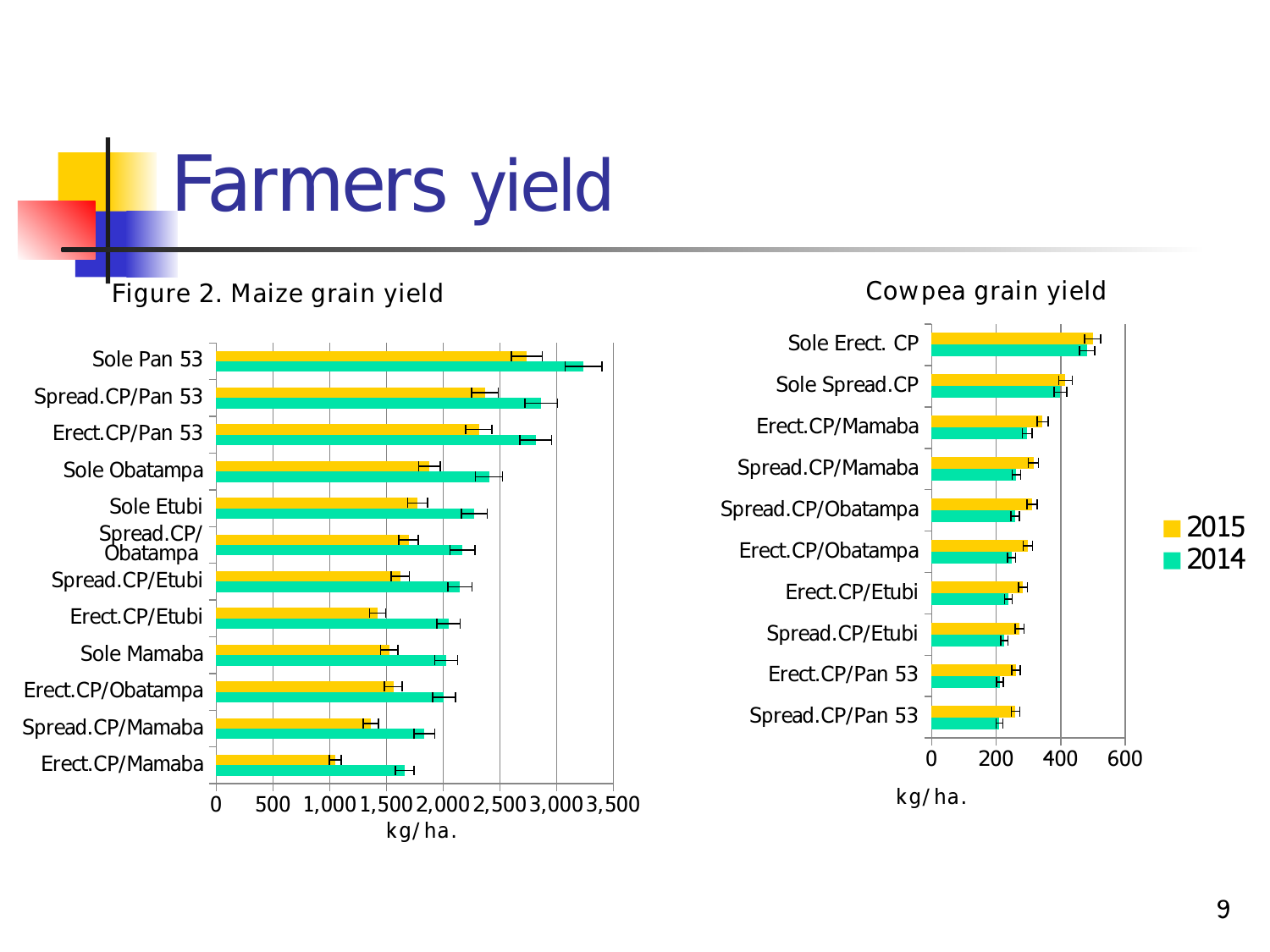

# Farmers yield

### Chart: Cowpea grain yield

| Category | 2014 | 2015 |
|---|---|---|
| Spread.CP/Pan 53 | 210.0 | 260.08 |
| Erect.CP/Pan 53 | 211.5 | 261.84 |
| Spread.CP/Etubi | 225.25 | 272.83 |
| Erect.CP/Etubi | 237.75 | 282.9 |
| Erect.CP/Obatampa | 248.0 | 298.16 |
| Spread.CP/Obatampa | 258.5 | 311.13 |
| Spread.CP/Mamaba | 262.5 | 315.32 |
| Erect.CP/Mamaba | 296.25 | 343.87 |
| Sole Spread.CP | 398.73 | 414.63 |
| Sole Erect. CP | 481.48 | 499.23 |

### Chart: Figure 2. Maize grain yield

| Category | 2014 | 2015 |
|---|---|---|
| Erect.CP/Mamaba | 1660.4 | 1049.1 |
| Spread.CP/Mamaba | 1834.4 | 1361.4 |
| Erect.CP/Obatampa | 2006.8 | 1560.3 |
| Sole Mamaba | 2026.6 | 1526.0 |
| Erect.CP/Etubi | 2046.9 | 1421.9 |
| Spread.CP/Etubi | 2148.1 | 1621.1 |
| Spread.CP/Obatampa | 2170.2 | 1695.2 |
| Sole Etubi | 2274.5 | 1774.6 |
| Sole Obatampa | 2403.6 | 1878.6 |
| Erect.CP/Pan 53 | 2814.8 | 2314.8 |
| Spread.CP/Pan 53 | 2863.4 | 2368.4 |
| Sole Pan 53 | 3235.9 | 2736.0 |

9